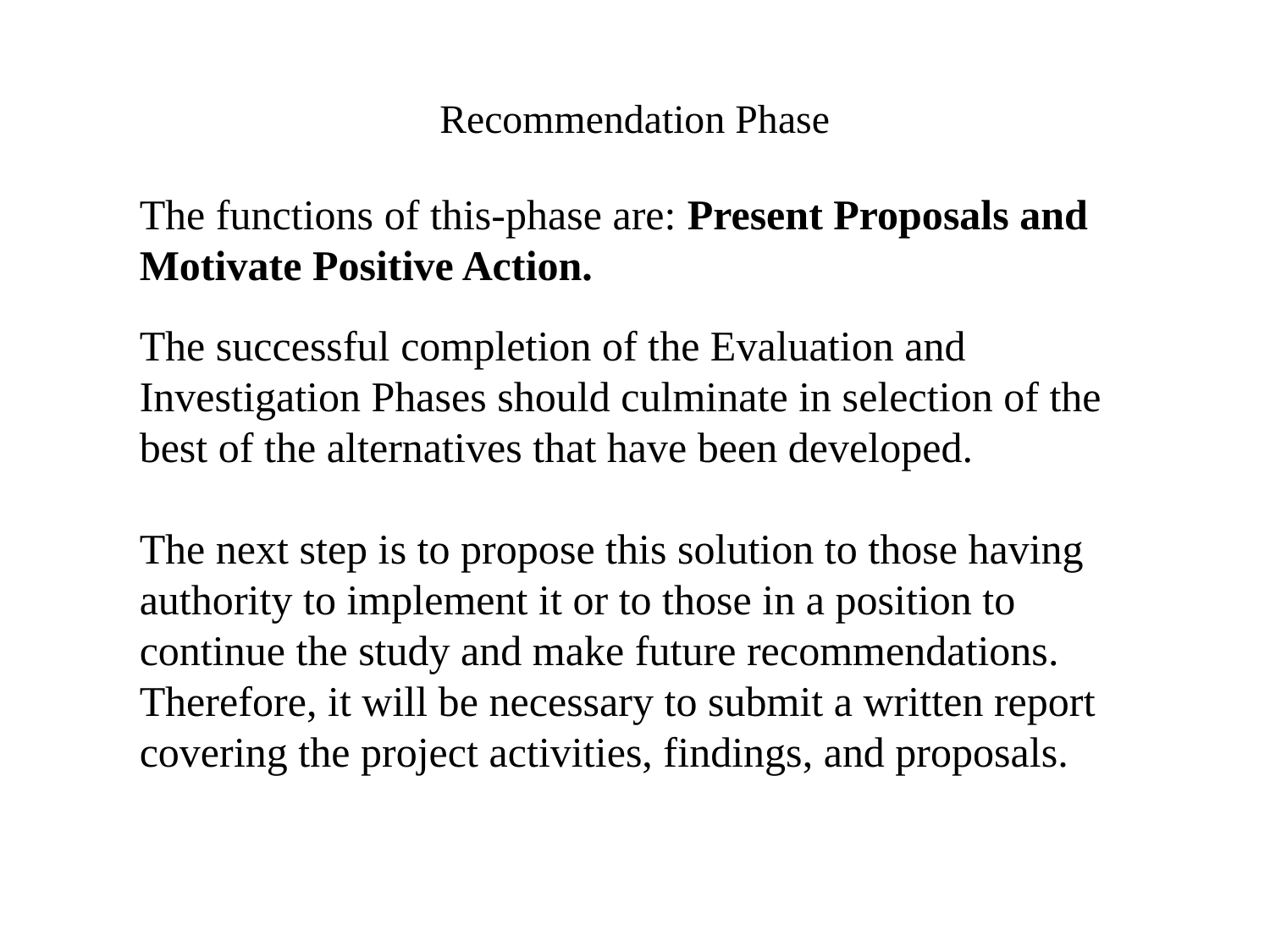

# Recommendation Phase
The functions of this‑phase are: Present Proposals and Motivate Positive Action.

The successful completion of the Evaluation and Investigation Phases should culminate in selection of the best of the alternatives that have been developed.

The next step is to propose this solution to those having authority to implement it or to those in a position to continue the study and make future recommendations. Therefore, it will be necessary to submit a written report covering the project activities, findings, and proposals.